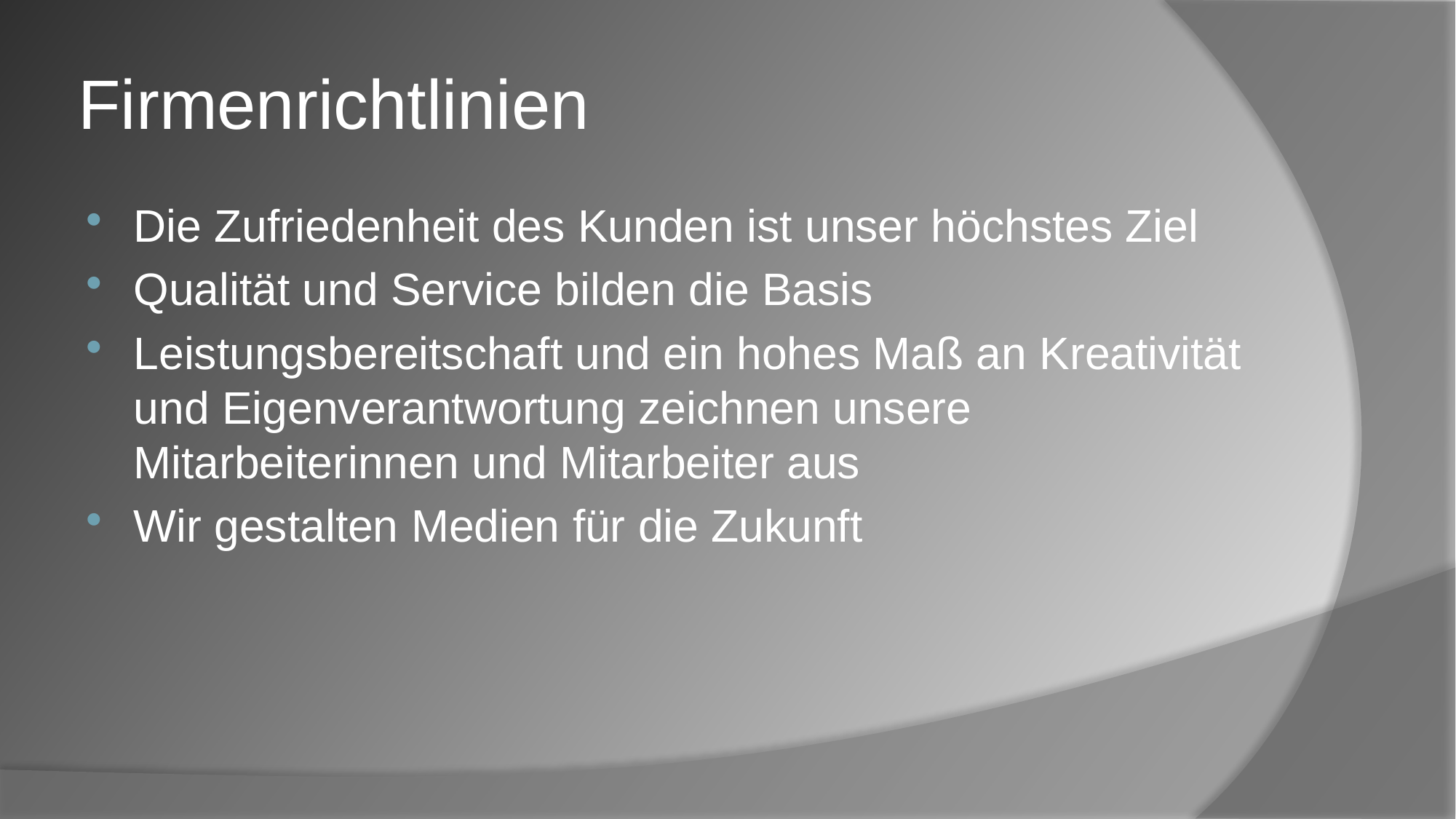

# Firmenrichtlinien
Die Zufriedenheit des Kunden ist unser höchstes Ziel
Qualität und Service bilden die Basis
Leistungsbereitschaft und ein hohes Maß an Kreativität und Eigenverantwortung zeichnen unsere Mitarbeiterinnen und Mitarbeiter aus
Wir gestalten Medien für die Zukunft